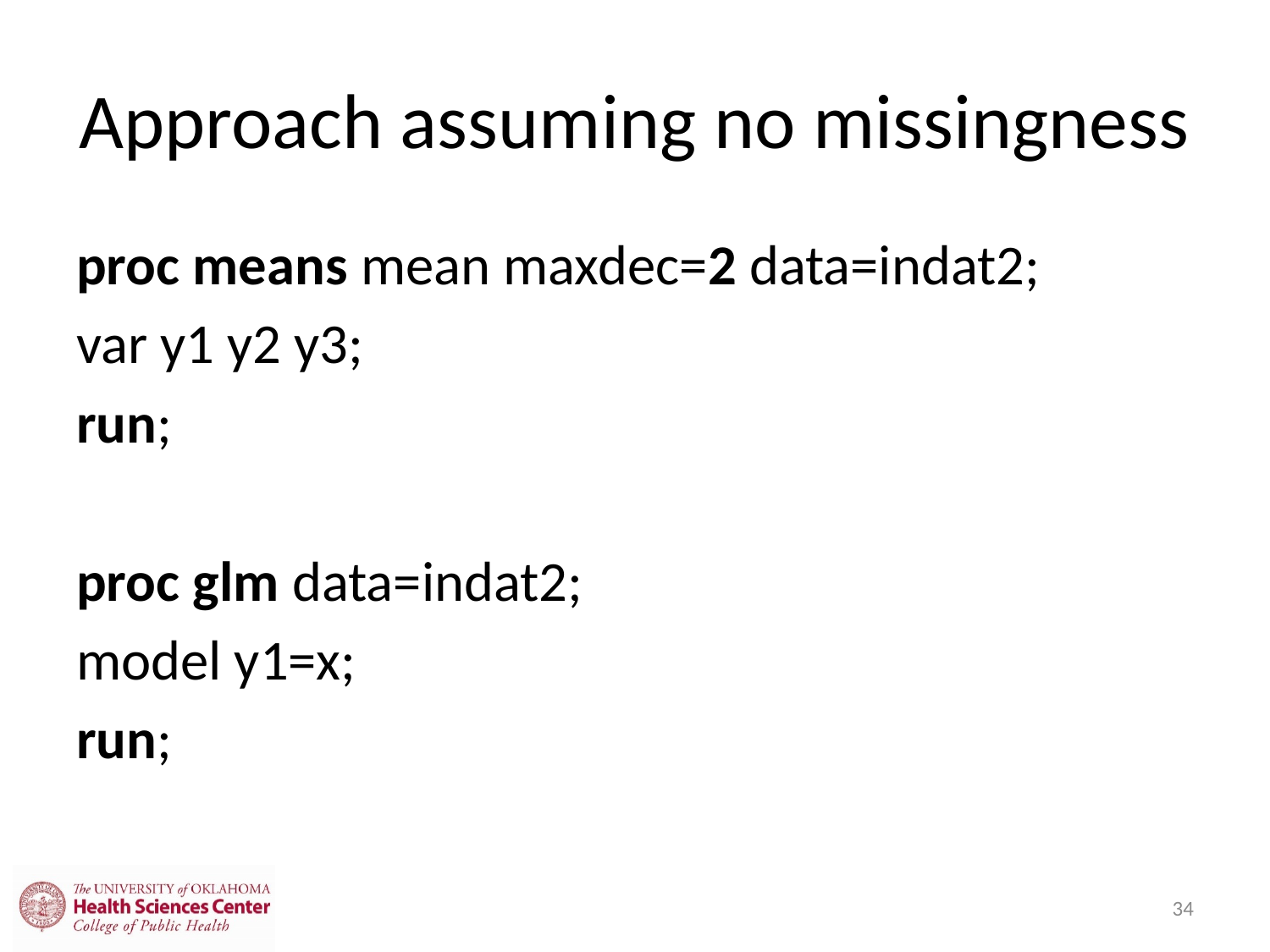

# Approach assuming no missingness
proc means mean maxdec=2 data=indat2;
var y1 y2 y3;
run;

proc glm data=indat2;
model y1=x;
run;
34